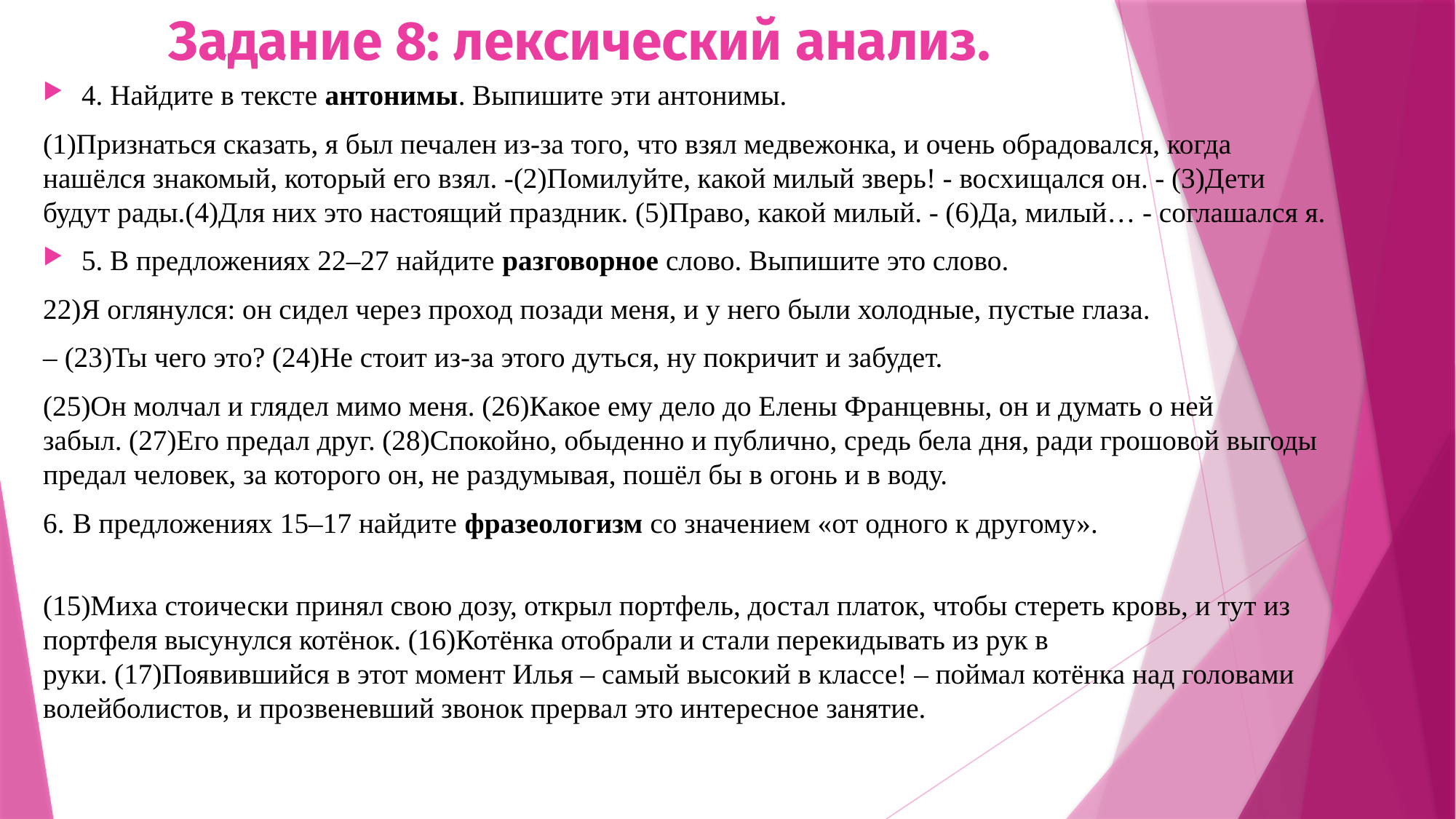

# Задание 8: лексический анализ.
4. Найдите в тексте антонимы. Выпишите эти антонимы.
(1)Признаться сказать, я был печален из-за того, что взял медвежонка, и очень обрадовался, когда нашёлся знакомый, который его взял. -(2)Помилуйте, какой милый зверь! - восхищался он. - (3)Дети будут рады.(4)Для них это настоящий праздник. (5)Право, какой милый. - (6)Да, милый… - соглашался я.
5. В предложениях 22–27 найдите разговорное слово. Выпишите это слово.
22)Я оглянулся: он сидел через проход позади меня, и у него были холодные, пустые глаза.
– (23)Ты чего это? (24)Не стоит из-за этого дуться, ну покричит и забудет.
(25)Он молчал и глядел мимо меня. (26)Какое ему дело до Елены Францевны, он и думать о ней забыл. (27)Его предал друг. (28)Спокойно, обыденно и публично, средь бела дня, ради грошовой выгоды предал человек, за которого он, не раздумывая, пошёл бы в огонь и в воду.
6. В предложениях 15–17 найдите фразеологизм со значением «от одного к другому».
(15)Миха стоически принял свою дозу, открыл портфель, достал платок, чтобы стереть кровь, и тут из портфеля высунулся котёнок. (16)Котёнка отобрали и стали перекидывать из рук в руки. (17)Появившийся в этот момент Илья – самый высокий в классе! – поймал котёнка над головами волейболистов, и прозвеневший звонок прервал это интересное занятие.